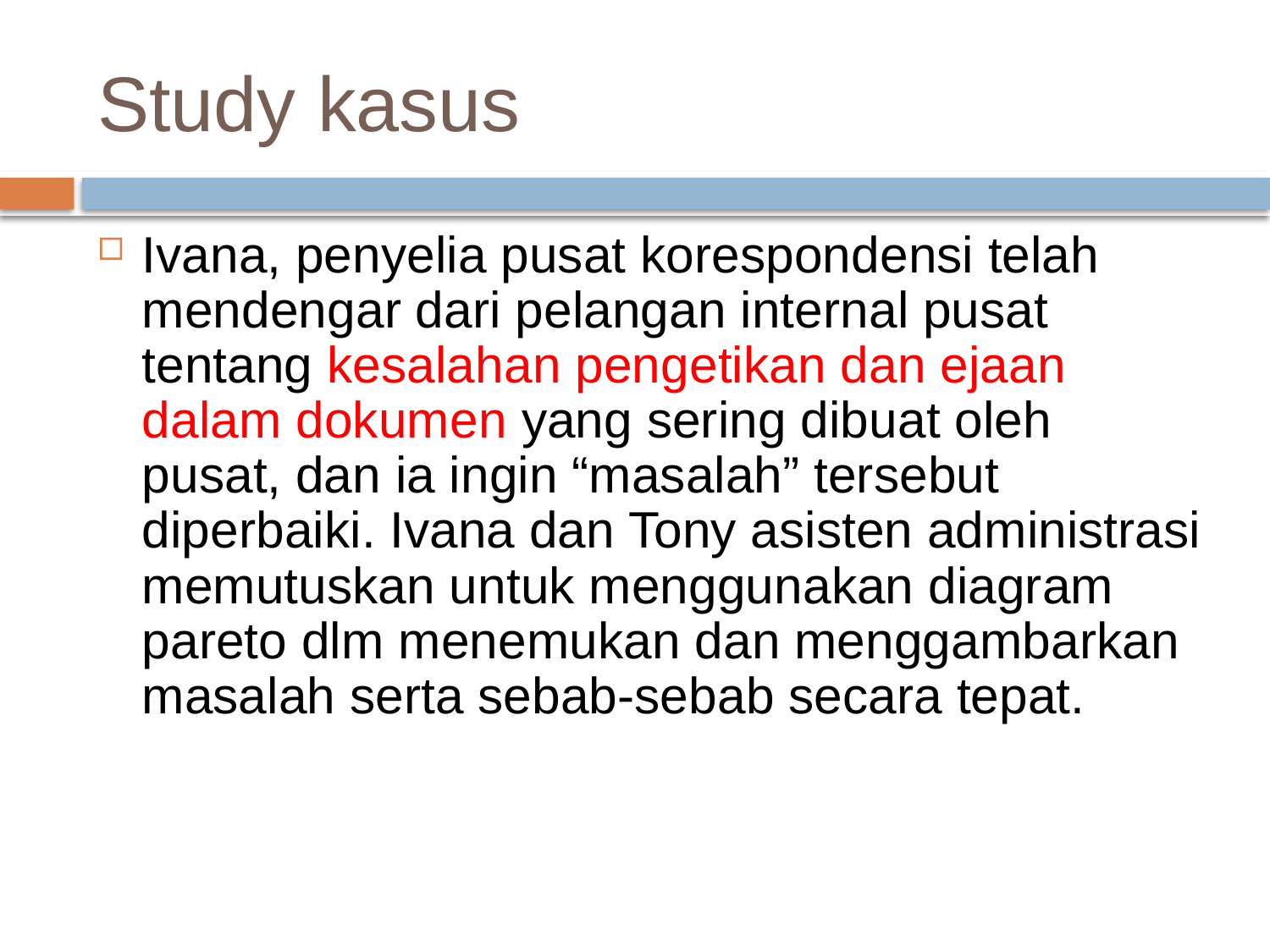

# Study kasus
Ivana, penyelia pusat korespondensi telah mendengar dari pelangan internal pusat tentang kesalahan pengetikan dan ejaan dalam dokumen yang sering dibuat oleh pusat, dan ia ingin “masalah” tersebut diperbaiki. Ivana dan Tony asisten administrasi memutuskan untuk menggunakan diagram pareto dlm menemukan dan menggambarkan masalah serta sebab-sebab secara tepat.